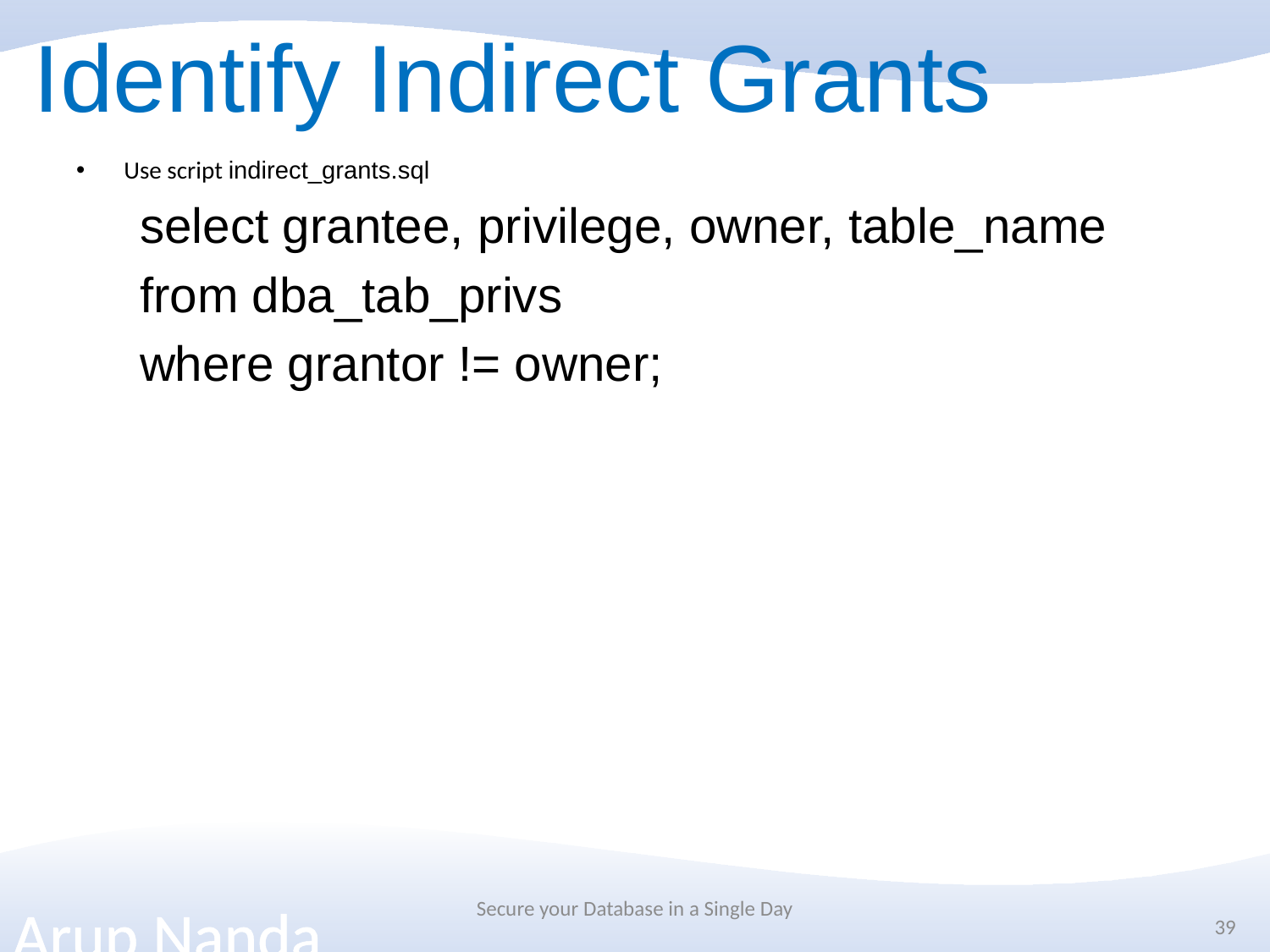

# Identify Indirect Grants
Use script indirect_grants.sql
select grantee, privilege, owner, table_name
from dba_tab_privs
where grantor != owner;
Secure your Database in a Single Day
39